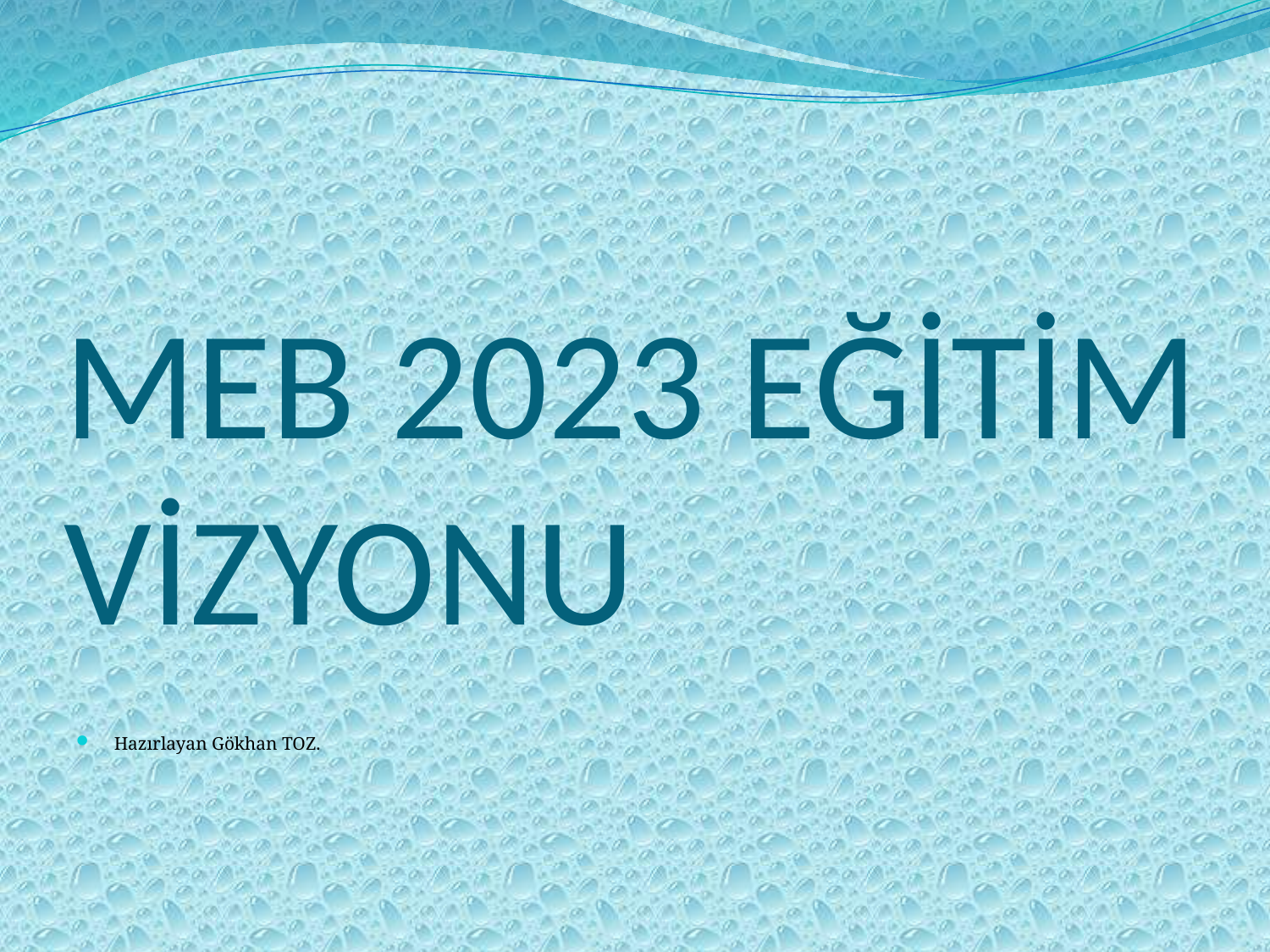

# MEB 2023 EĞİTİM VİZYONU
Hazırlayan Gökhan TOZ.